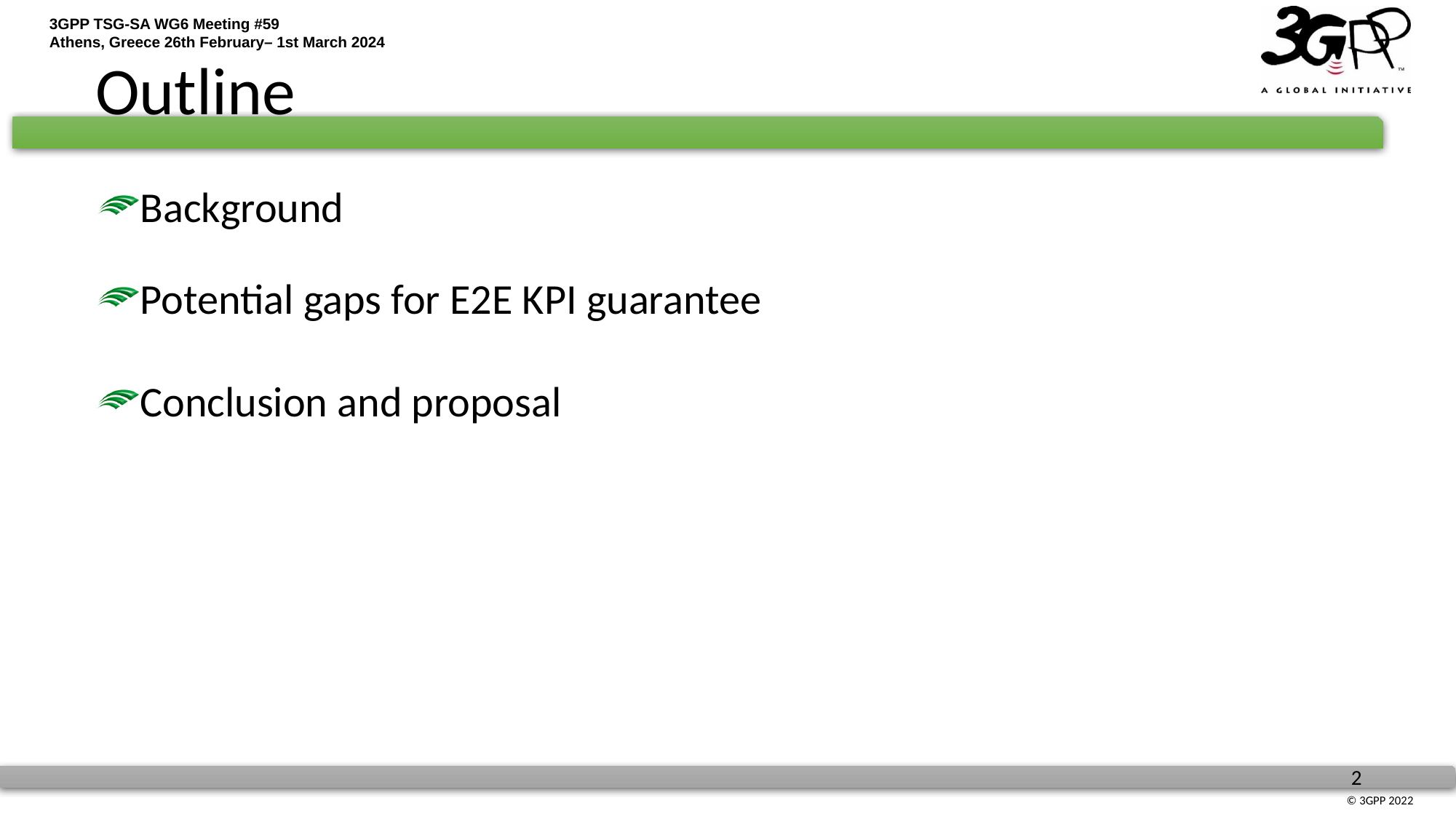

# Outline
Background

Potential gaps for E2E KPI guarantee

Conclusion and proposal